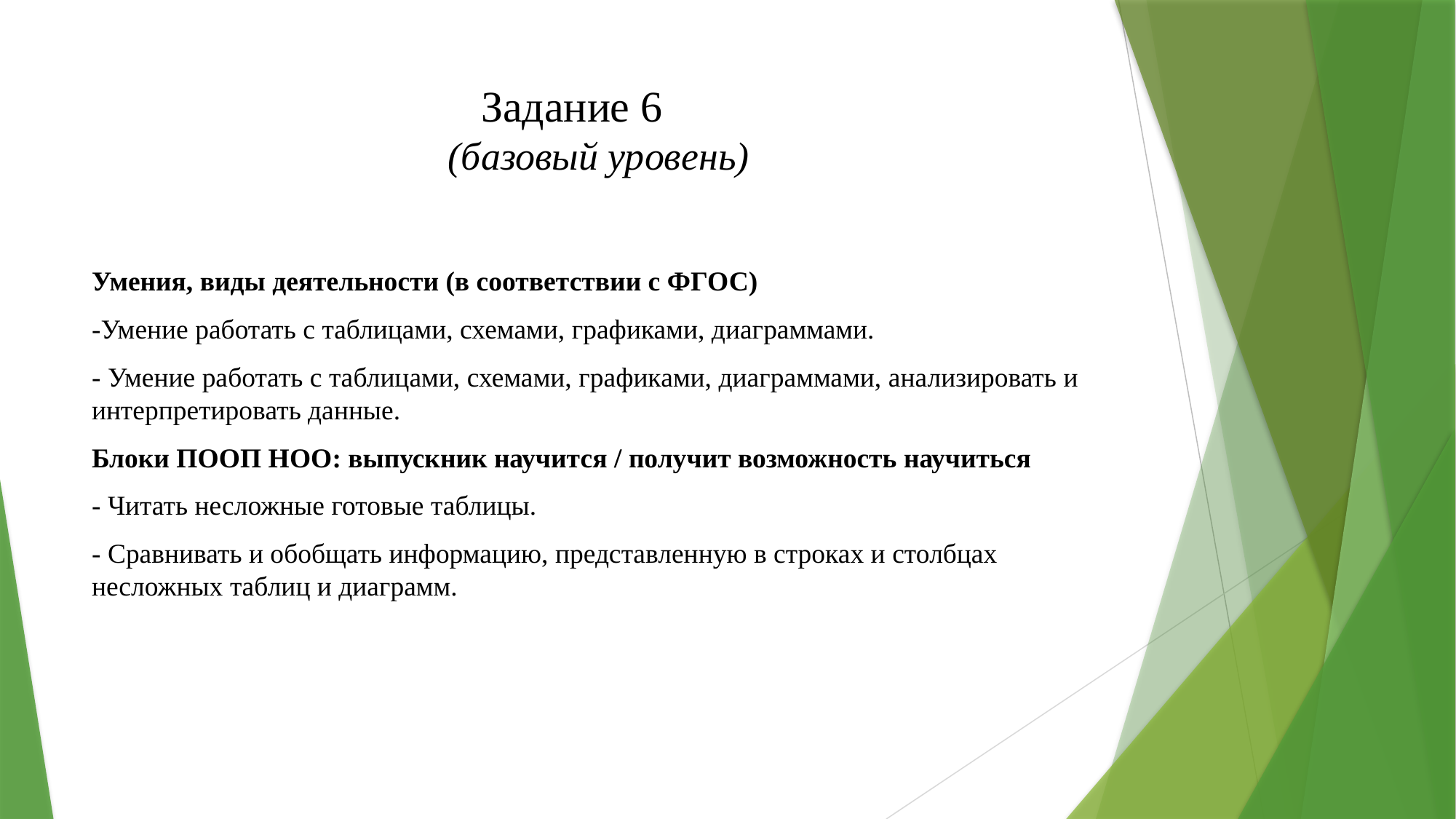

# Задание 6 (базовый уровень)
Умения, виды деятельности (в соответствии с ФГОС)
-Умение работать с таблицами, схемами, графиками, диаграммами.
- Умение работать с таблицами, схемами, графиками, диаграммами, анализировать и интерпретировать данные.
Блоки ПООП НОО: выпускник научится / получит возможность научиться
- Читать несложные готовые таблицы.
- Сравнивать и обобщать информацию, представленную в строках и столбцах несложных таблиц и диаграмм.